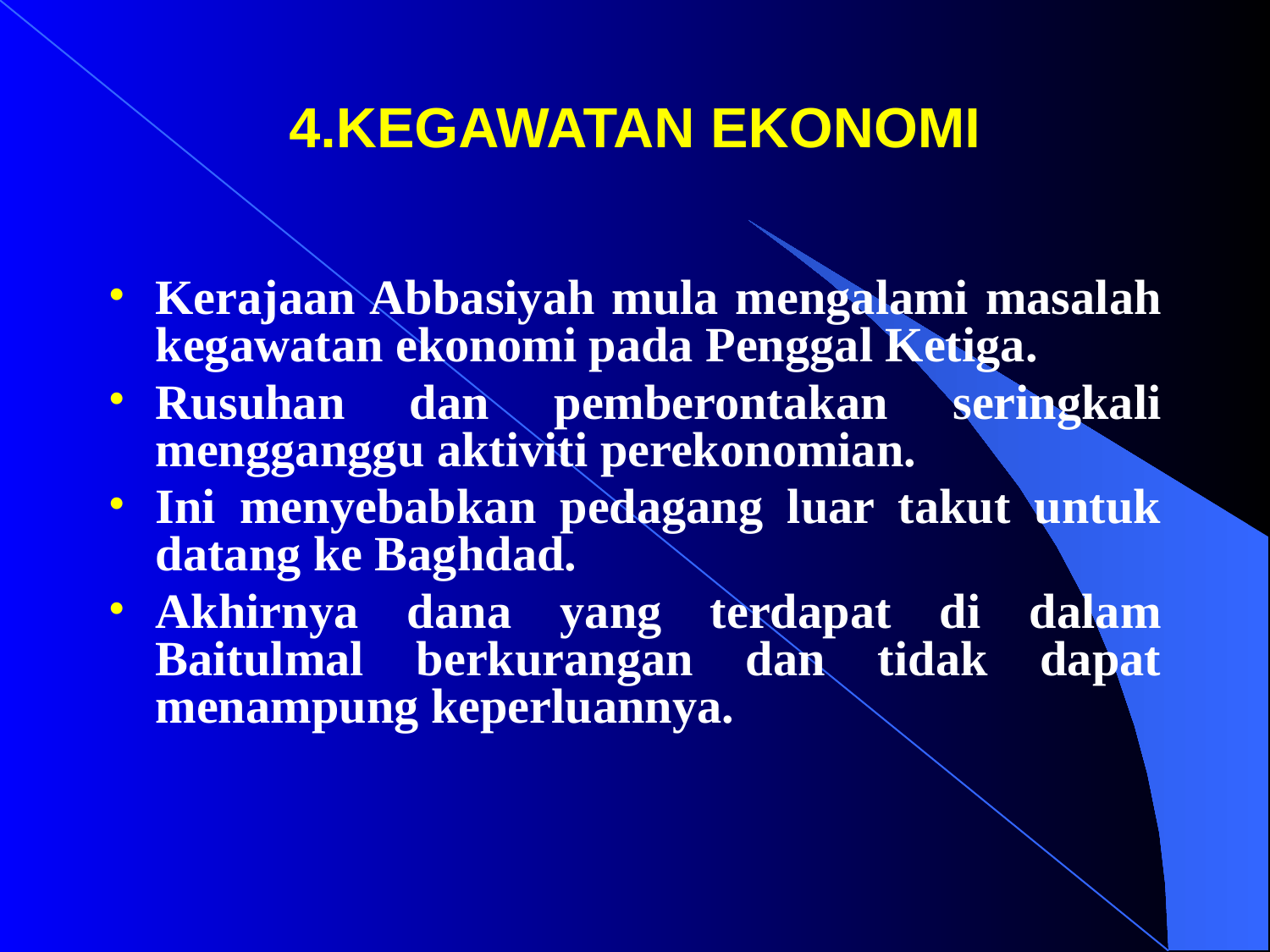

# 4.KEGAWATAN EKONOMI

Kerajaan Abbasiyah mula mengalami masalah kegawatan ekonomi pada Penggal Ketiga.
Rusuhan dan pemberontakan seringkali mengganggu aktiviti perekonomian.
Ini menyebabkan pedagang luar takut untuk datang ke Baghdad.
Akhirnya dana yang terdapat di dalam Baitulmal berkurangan dan tidak dapat menampung keperluannya.